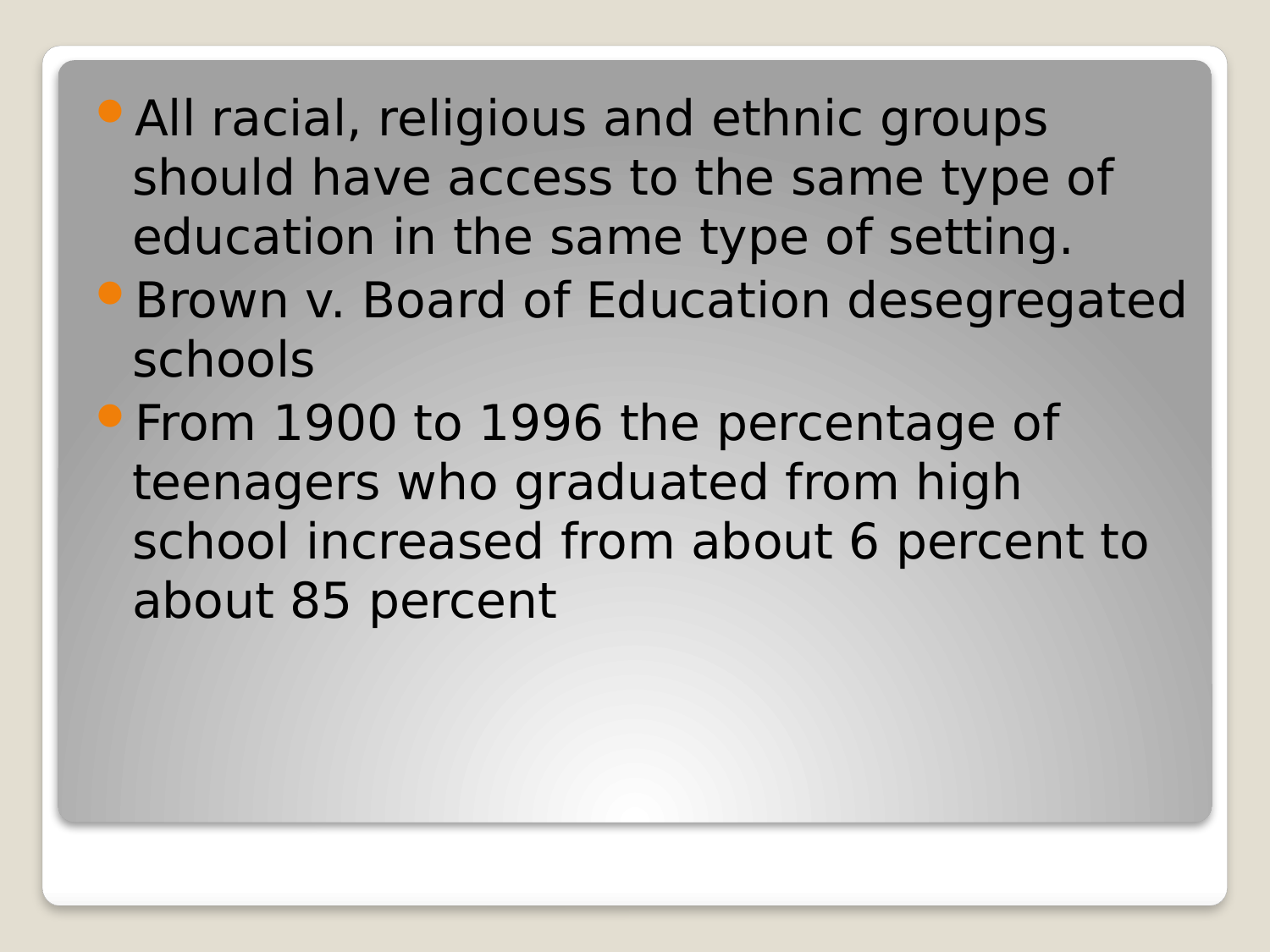

All racial, religious and ethnic groups should have access to the same type of education in the same type of setting.
Brown v. Board of Education desegregated schools
From 1900 to 1996 the percentage of teenagers who graduated from high school increased from about 6 percent to about 85 percent
#